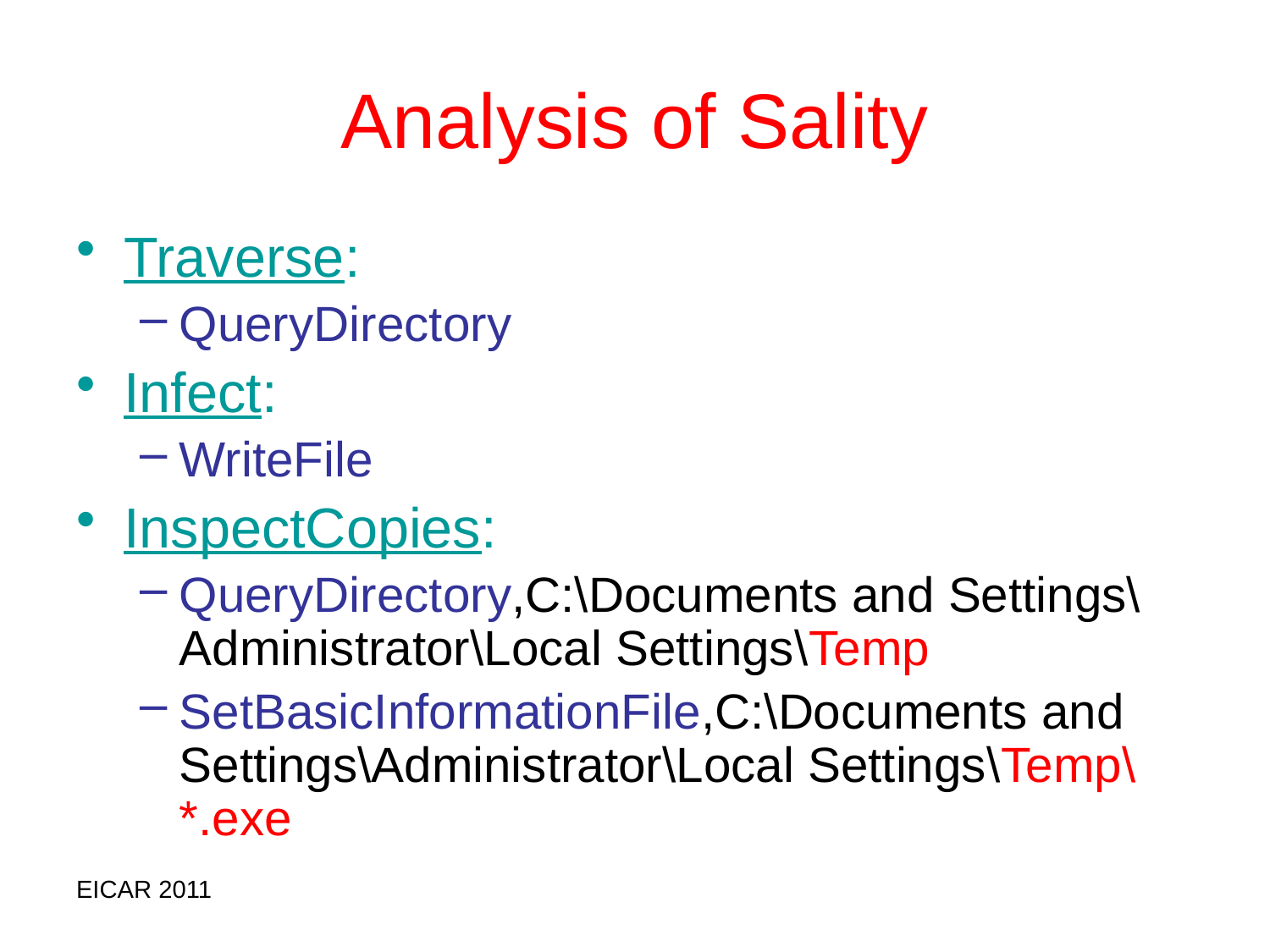

# Analysis of Sality
Traverse:
QueryDirectory
Infect:
WriteFile
InspectCopies:
QueryDirectory,C:\Documents and Settings\Administrator\Local Settings\Temp
SetBasicInformationFile,C:\Documents and Settings\Administrator\Local Settings\Temp\ *.exe
EICAR 2011